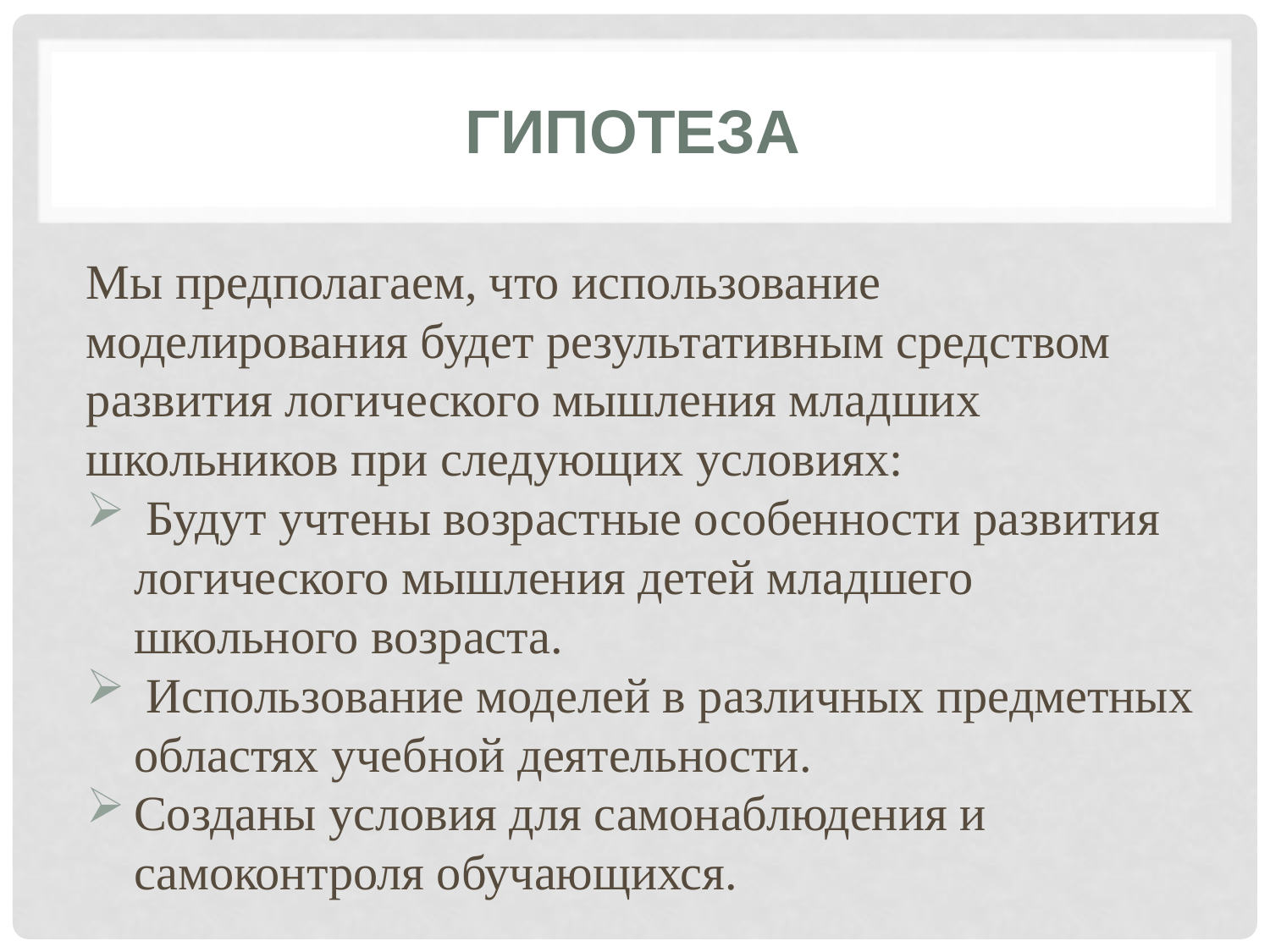

# ГИПОТЕЗА
Мы предполагаем, что использование моделирования будет результативным средством развития логического мышления младших школьников при следующих условиях:
 Будут учтены возрастные особенности развития логического мышления детей младшего школьного возраста.
 Использование моделей в различных предметных областях учебной деятельности.
Созданы условия для самонаблюдения и самоконтроля обучающихся.